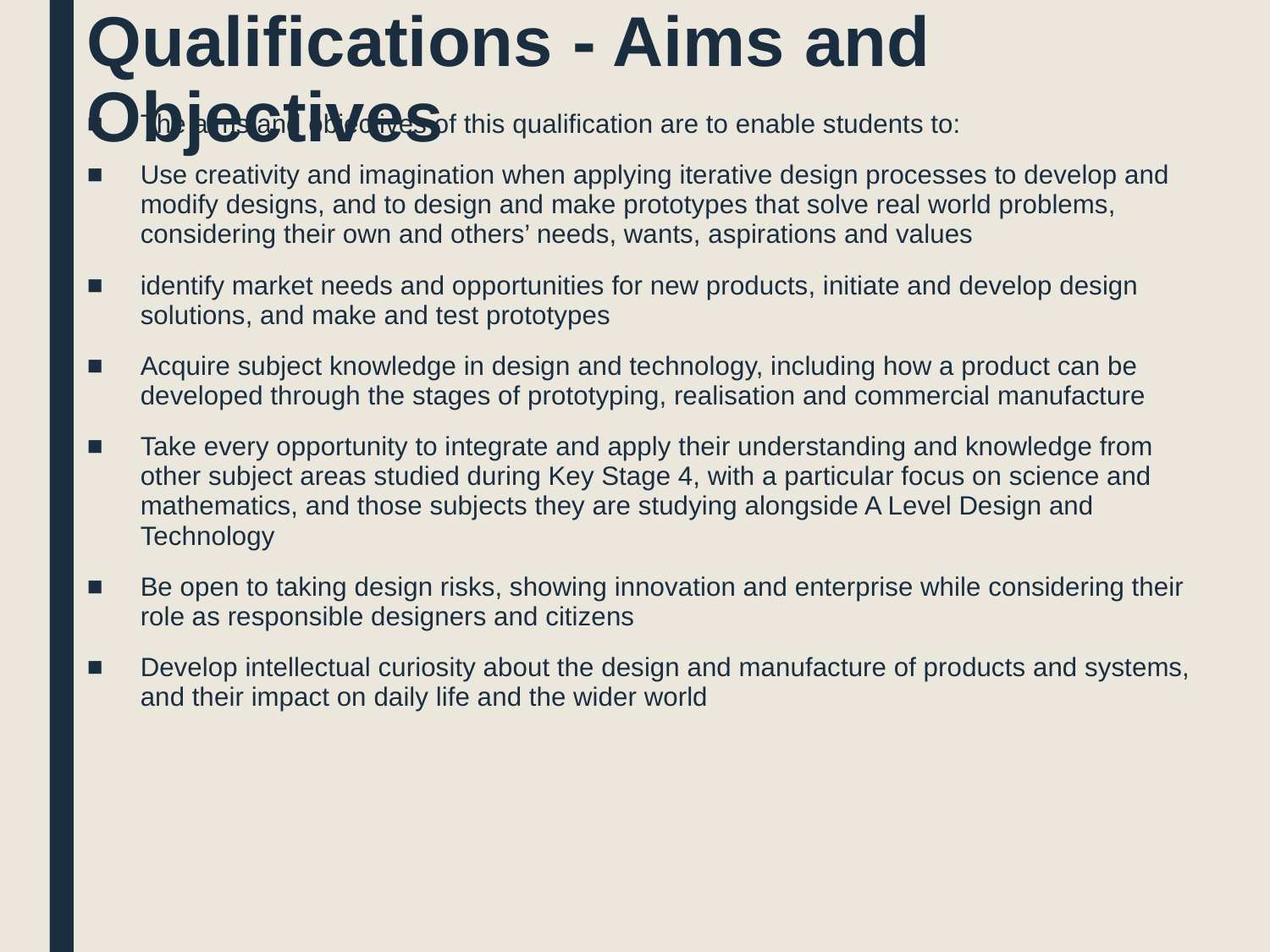

# Qualifications - Aims and Objectives
The aims and objectives of this qualification are to enable students to:
Use creativity and imagination when applying iterative design processes to develop and modify designs, and to design and make prototypes that solve real world problems, considering their own and others’ needs, wants, aspirations and values
identify market needs and opportunities for new products, initiate and develop design solutions, and make and test prototypes
Acquire subject knowledge in design and technology, including how a product can be developed through the stages of prototyping, realisation and commercial manufacture
Take every opportunity to integrate and apply their understanding and knowledge from other subject areas studied during Key Stage 4, with a particular focus on science and mathematics, and those subjects they are studying alongside A Level Design and Technology
Be open to taking design risks, showing innovation and enterprise while considering their role as responsible designers and citizens
Develop intellectual curiosity about the design and manufacture of products and systems, and their impact on daily life and the wider world